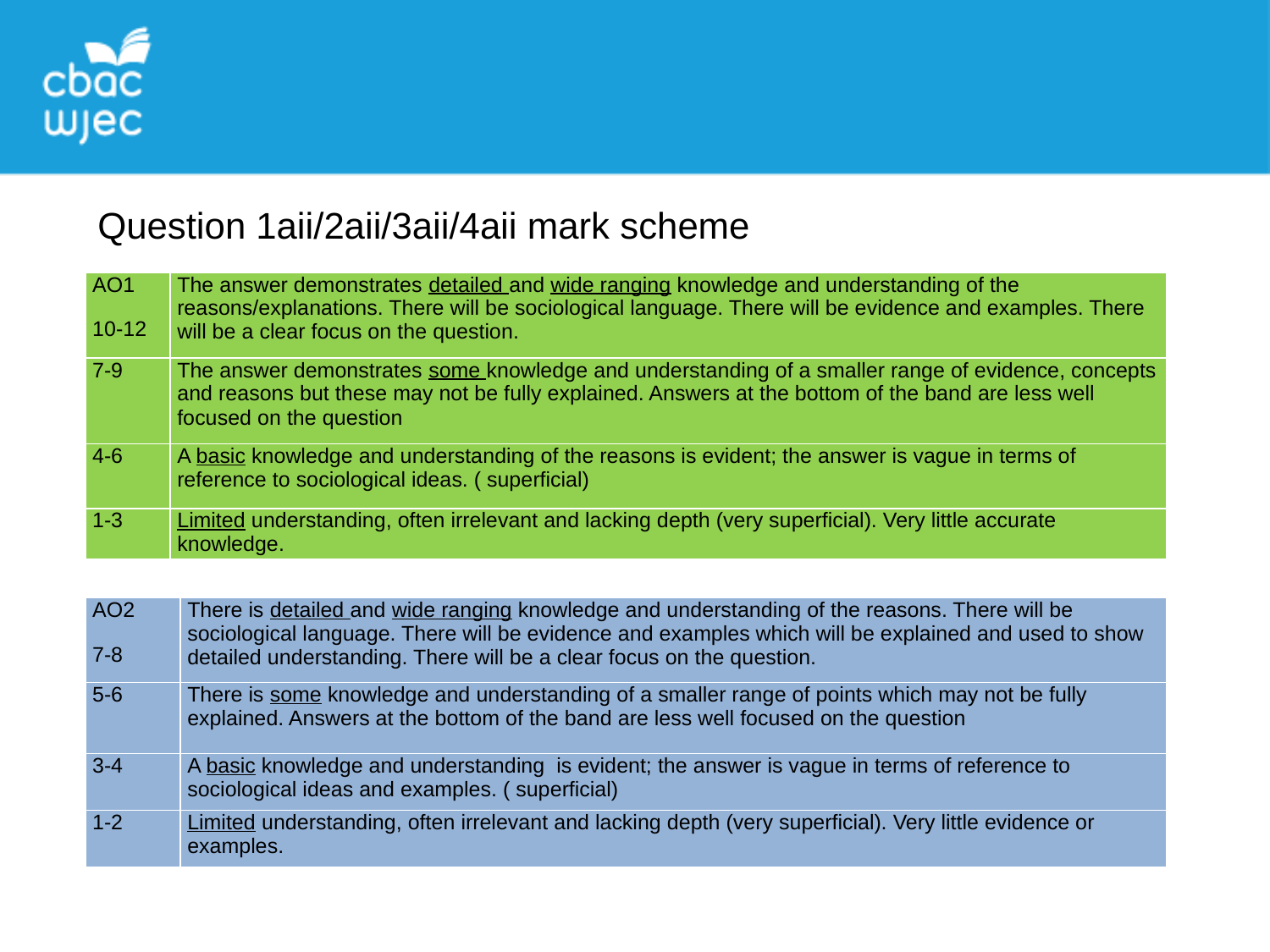

Question 1aii/2aii/3aii/4aii mark scheme
| AO1 10-12 | The answer demonstrates detailed and wide ranging knowledge and understanding of the reasons/explanations. There will be sociological language. There will be evidence and examples. There will be a clear focus on the question. |
| --- | --- |
| 7-9 | The answer demonstrates some knowledge and understanding of a smaller range of evidence, concepts and reasons but these may not be fully explained. Answers at the bottom of the band are less well focused on the question |
| 4-6 | A basic knowledge and understanding of the reasons is evident; the answer is vague in terms of reference to sociological ideas. ( superficial) |
| 1-3 | Limited understanding, often irrelevant and lacking depth (very superficial). Very little accurate knowledge. |
| AO2 7-8 | There is detailed and wide ranging knowledge and understanding of the reasons. There will be sociological language. There will be evidence and examples which will be explained and used to show detailed understanding. There will be a clear focus on the question. |
| --- | --- |
| 5-6 | There is some knowledge and understanding of a smaller range of points which may not be fully explained. Answers at the bottom of the band are less well focused on the question |
| 3-4 | A basic knowledge and understanding is evident; the answer is vague in terms of reference to sociological ideas and examples. ( superficial) |
| 1-2 | Limited understanding, often irrelevant and lacking depth (very superficial). Very little evidence or examples. |